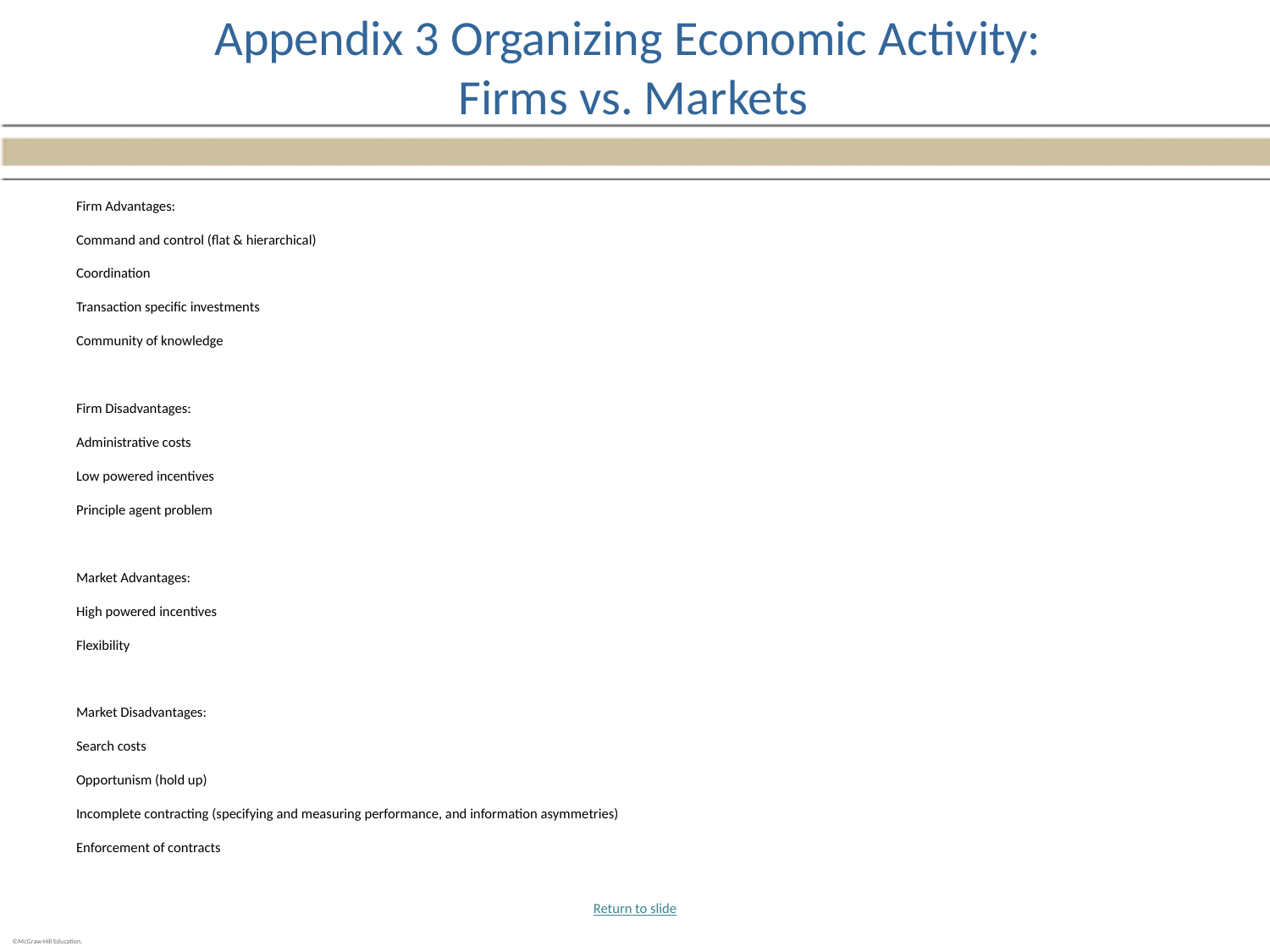

# Appendix 3 Organizing Economic Activity: Firms vs. Markets
Firm Advantages:
Command and control (flat & hierarchical)
Coordination
Transaction specific investments
Community of knowledge

Firm Disadvantages:
Administrative costs
Low powered incentives
Principle agent problem

Market Advantages:
High powered incentives
Flexibility

Market Disadvantages:
Search costs
Opportunism (hold up)
Incomplete contracting (specifying and measuring performance, and information asymmetries)
Enforcement of contracts
Return to slide